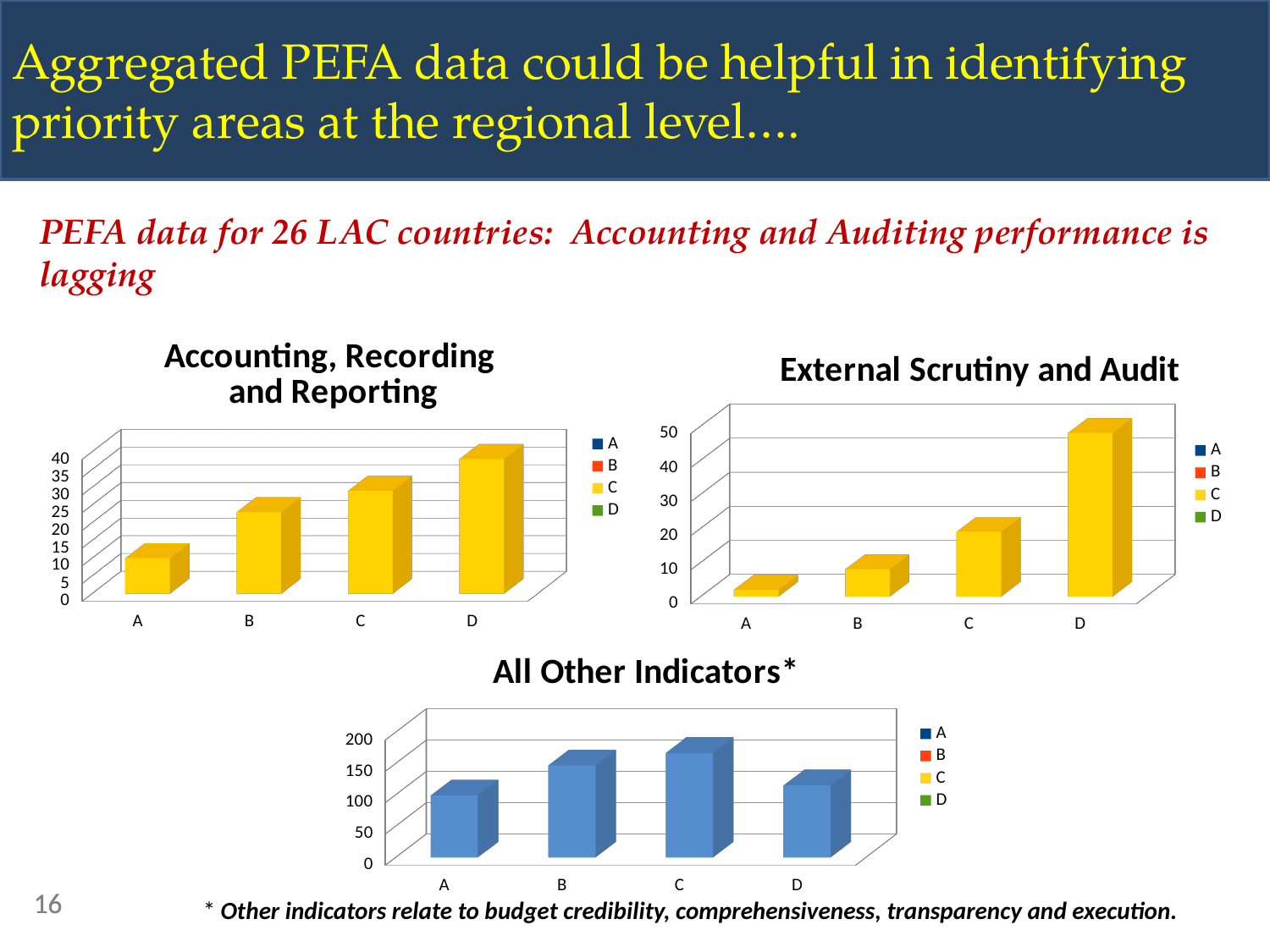

Aggregated PEFA data could be helpful in identifying priority areas at the regional level….
PEFA data for 26 LAC countries:  Accounting and Auditing performance is lagging

[unsupported chart]

[unsupported chart]

[unsupported chart]

16
* Other indicators relate to budget credibility, comprehensiveness, transparency and execution.